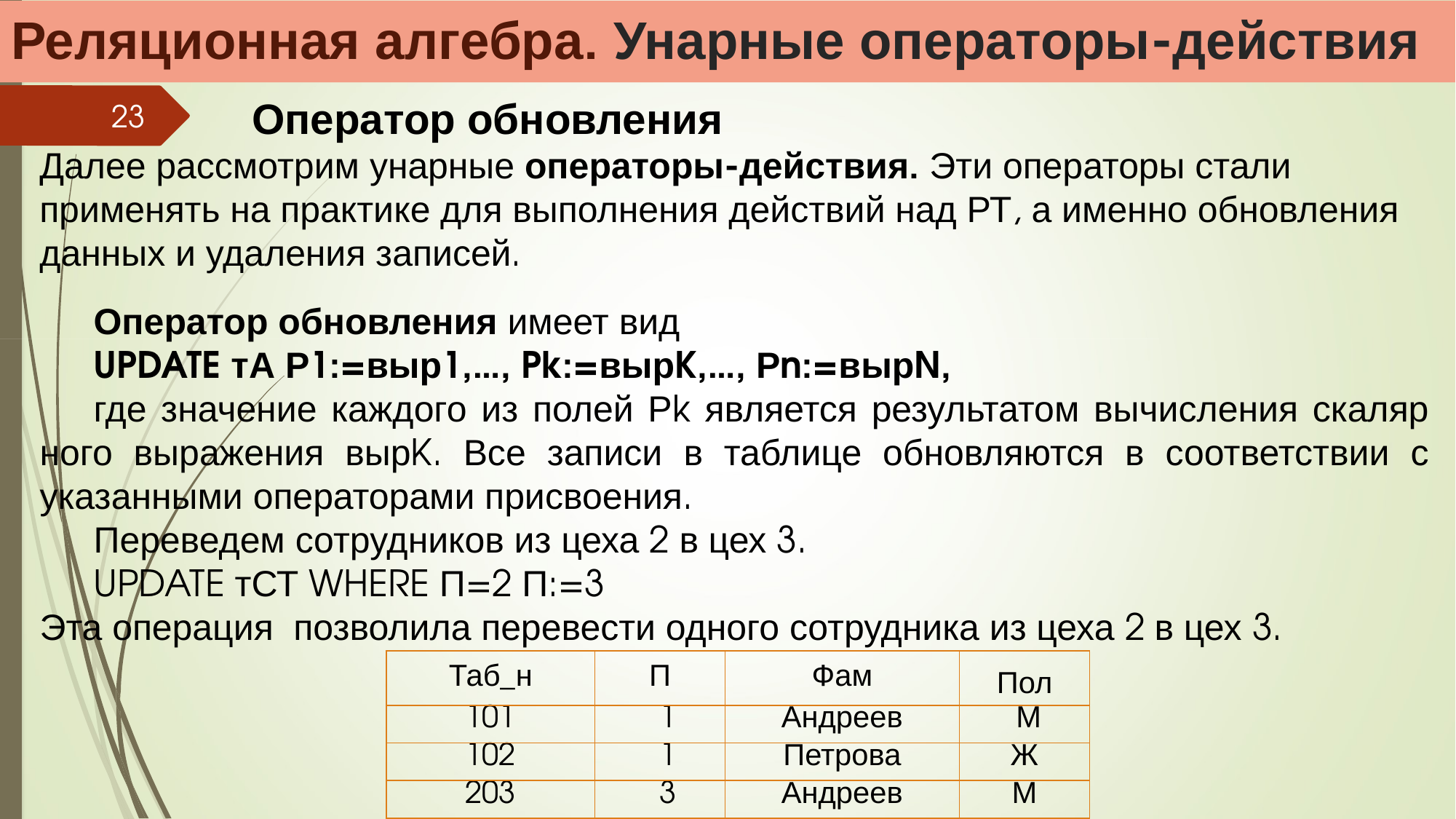

Реляционная алгебра. Унарные операторы-действия
Оператор обновления
23
Далее рассмотрим унарные операторы-действия. Эти операторы стали применять на практике для выполнения действий над РТ, а именно обновления данных и удаления записей.

Оператор обновления имеет вид
UPDATE тА Р1:=выр1,…, Pk:=вырK,…, Рn:=вырN,
где значение каждого из полей Рk является результатом вычисления скаляр­ного выражения вырK. Все записи в таблице обновляются в соответствии с указанными операторами присвоения.
Переведем сотрудников из цеха 2 в цех 3.
UPDATE тСТ WHERE П=2 П:=3
Эта операция  позволила перевести одного сотрудника из цеха 2 в цех 3.

| Таб\_н | П | Фам | Пол |
| --- | --- | --- | --- |
| 101 | 1 | Андреев | М |
| 102 | 1 | Петрова | Ж |
| 203 | 3 | Андреев | М |